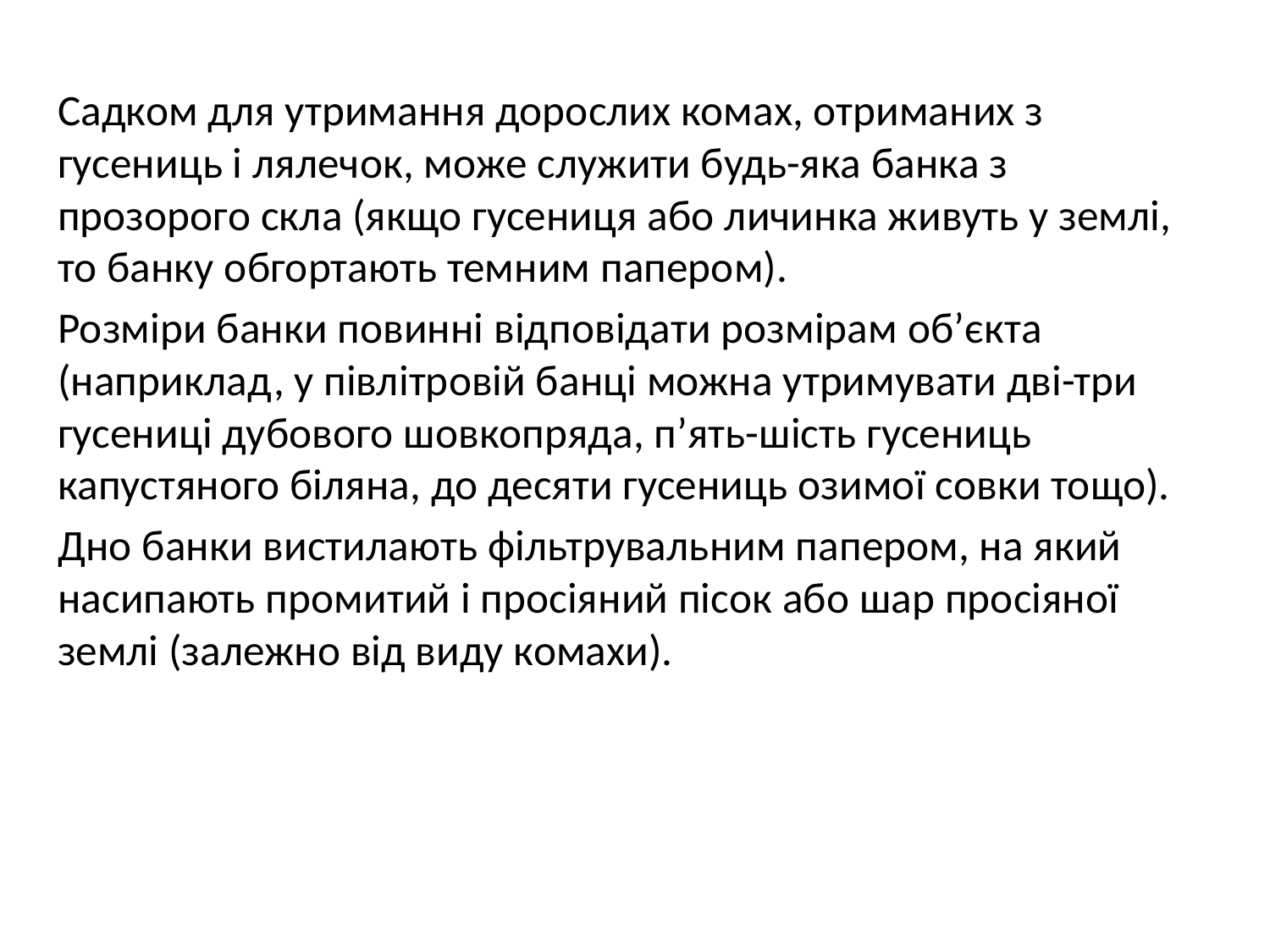

Садком для утримання дорослих комах, отриманих з гусениць і лялечок, може служити будь-яка банка з прозорого скла (якщо гусениця або личинка живуть у землі, то банку обгортають темним папером).
Розміри банки повинні відповідати розмірам об’єкта (наприклад, у півлітровій банці можна утримувати дві-три гусениці дубового шовкопряда, п’ять-шість гусениць капустяного біляна, до десяти гусениць озимої совки тощо).
Дно банки вистилають фільтрувальним папером, на який насипають промитий і просіяний пісок або шар просіяної землі (залежно від виду комахи).